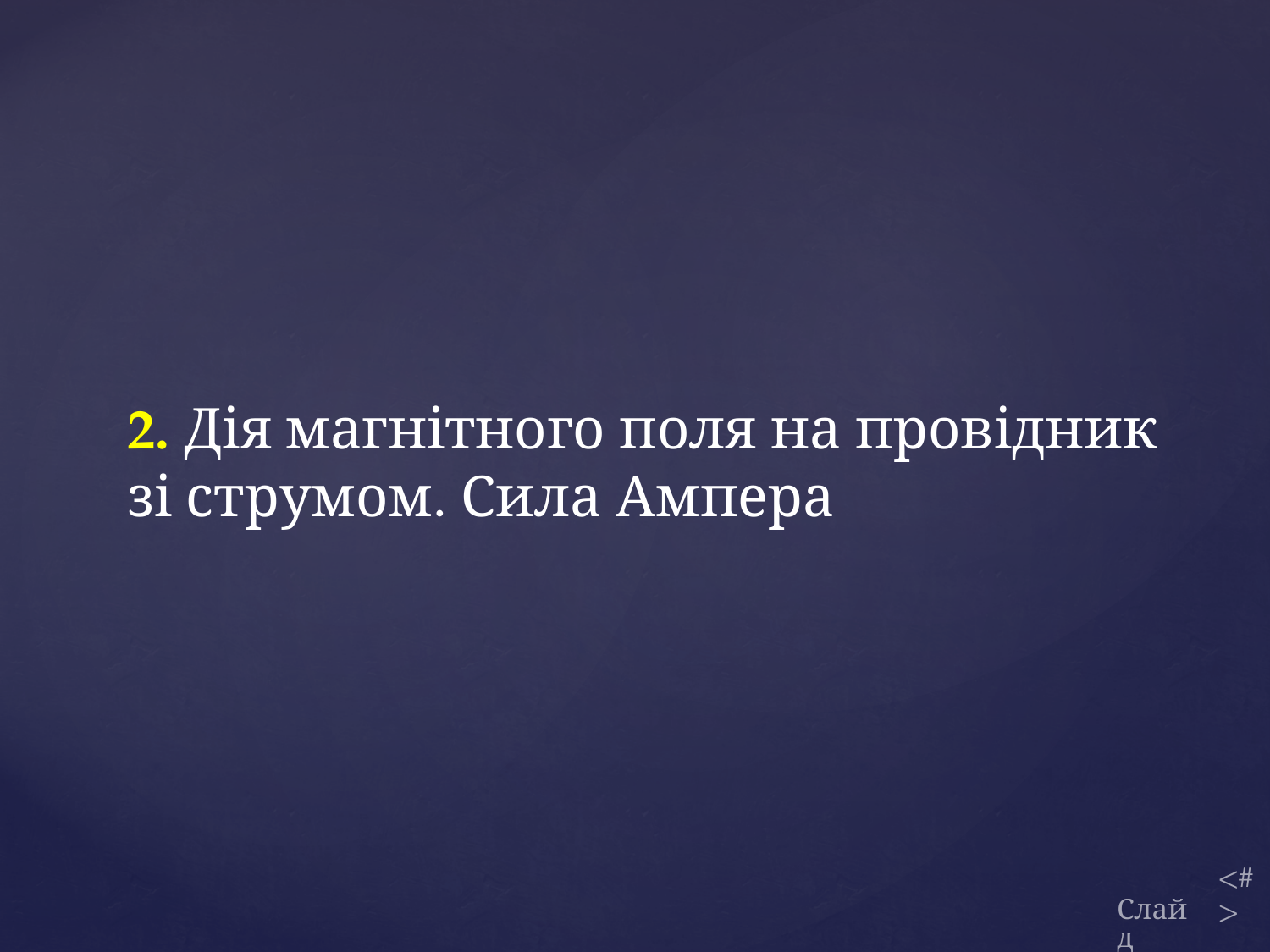

2. Дія магнітного поля на провідник зі струмом. Сила Ампера
Слайд
5